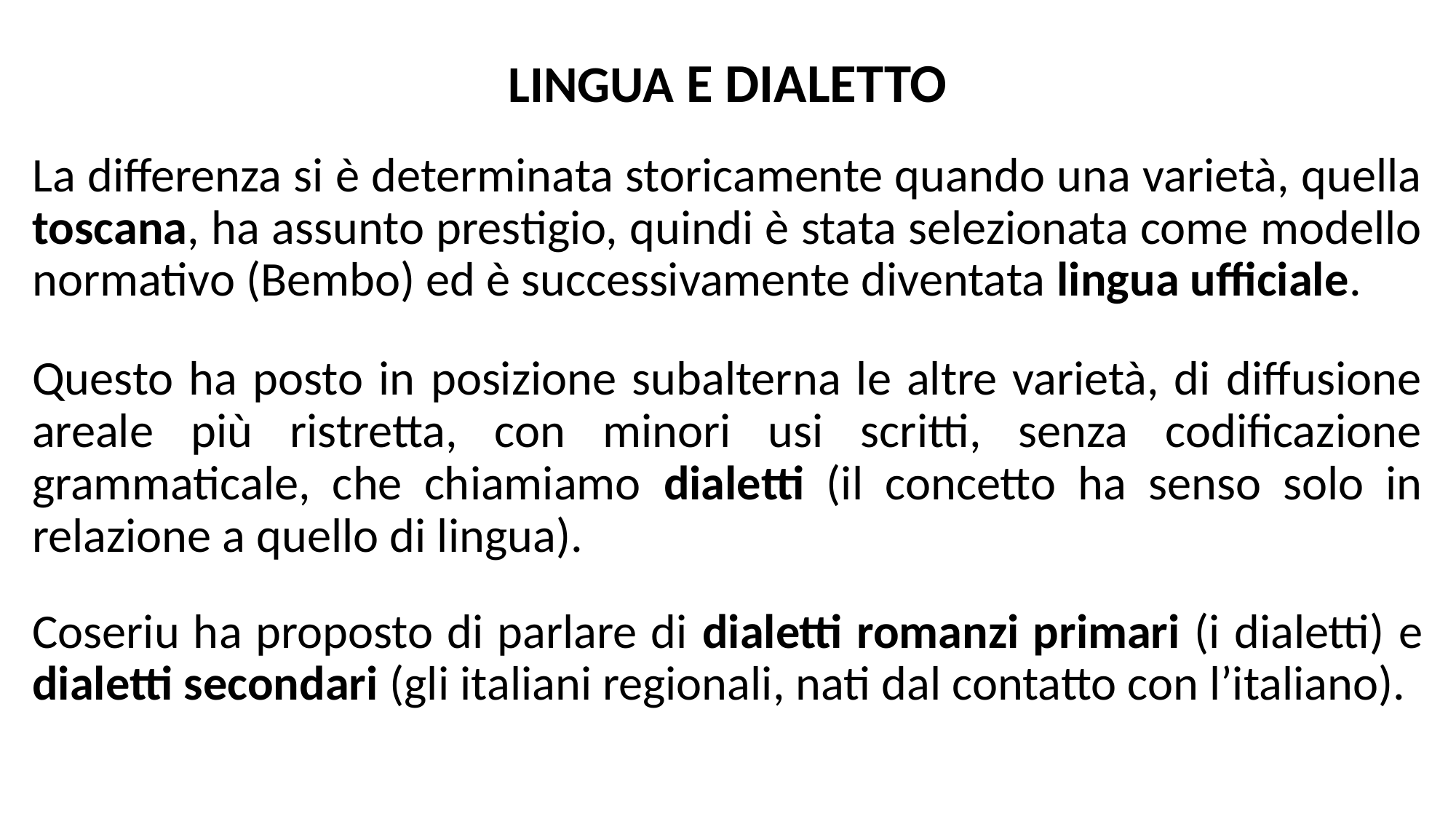

# LINGUA E DIALETTO
La differenza si è determinata storicamente quando una varietà, quella toscana, ha assunto prestigio, quindi è stata selezionata come modello normativo (Bembo) ed è successivamente diventata lingua ufficiale.

Questo ha posto in posizione subalterna le altre varietà, di diffusione areale più ristretta, con minori usi scritti, senza codificazione grammaticale, che chiamiamo dialetti (il concetto ha senso solo in relazione a quello di lingua).

Coseriu ha proposto di parlare di dialetti romanzi primari (i dialetti) e dialetti secondari (gli italiani regionali, nati dal contatto con l’italiano).